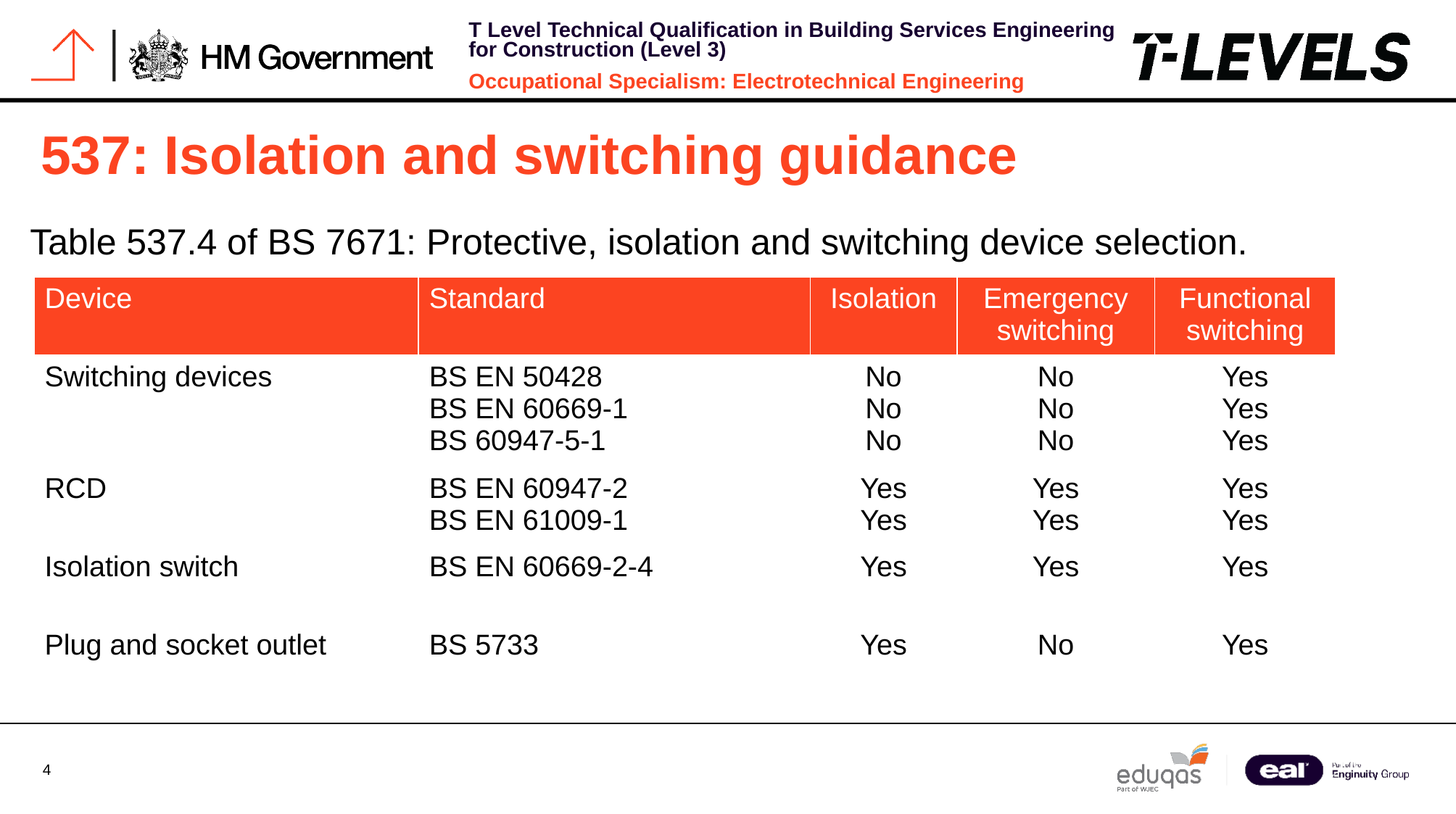

# 537: Isolation and switching guidance
Table 537.4 of BS 7671: Protective, isolation and switching device selection.

| Device | Standard | Isolation | Emergency switching | Functional switching |
| --- | --- | --- | --- | --- |
| Switching devices | BS EN 50428 BS EN 60669-1 BS 60947-5-1 | No No No | No No No | Yes Yes Yes |
| RCD | BS EN 60947-2 BS EN 61009-1 | Yes Yes | Yes Yes | Yes Yes |
| Isolation switch | BS EN 60669-2-4 | Yes | Yes | Yes |
| Plug and socket outlet | BS 5733 | Yes | No | Yes |